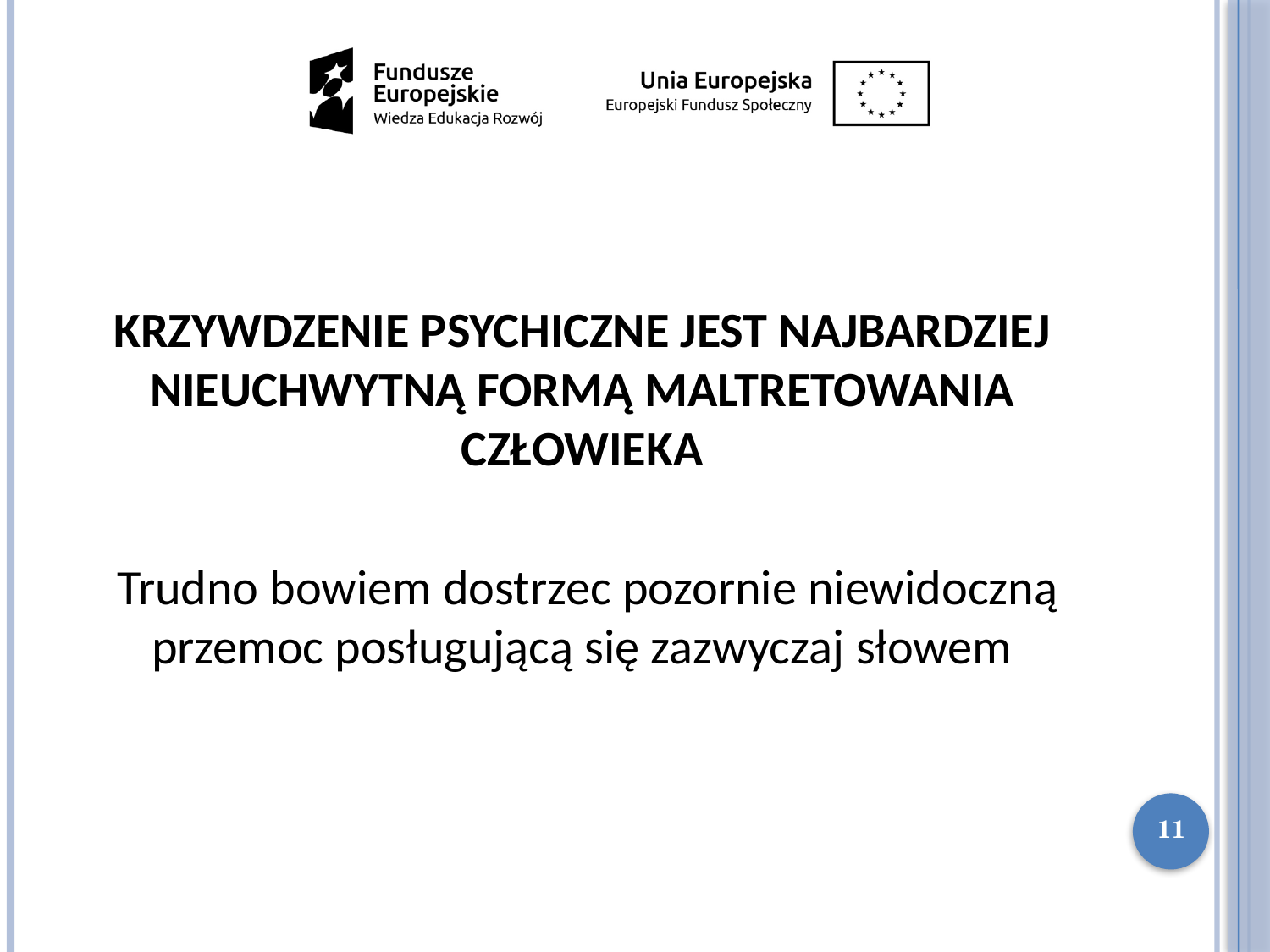

KRZYWDZENIE PSYCHICZNE JEST NAJBARDZIEJ NIEUCHWYTNĄ FORMĄ MALTRETOWANIA CZŁOWIEKA

 Trudno bowiem dostrzec pozornie niewidoczną przemoc posługującą się zazwyczaj słowem
11